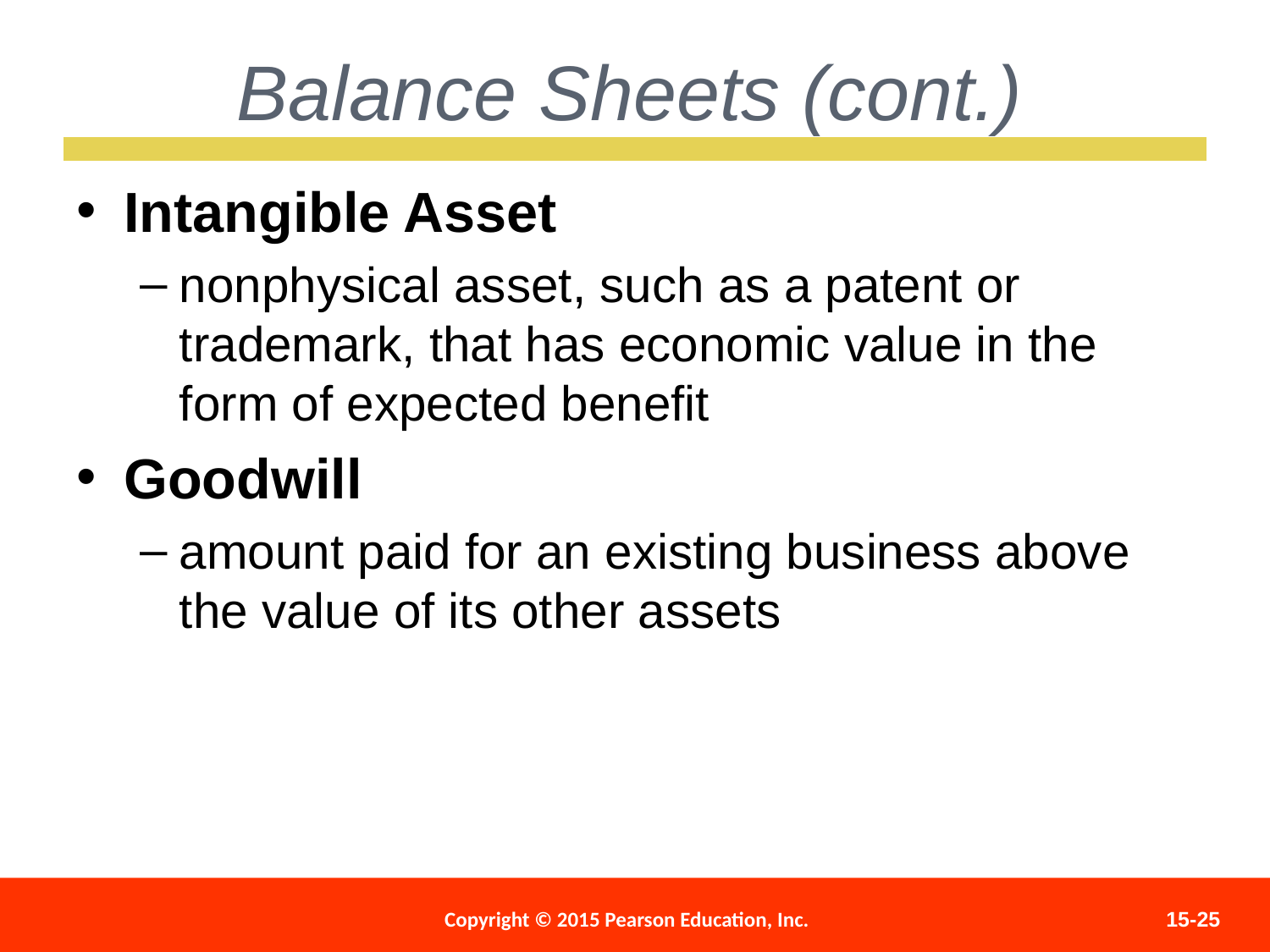

Balance Sheets (cont.)
Intangible Asset
nonphysical asset, such as a patent or trademark, that has economic value in the form of expected benefit
Goodwill
amount paid for an existing business above the value of its other assets